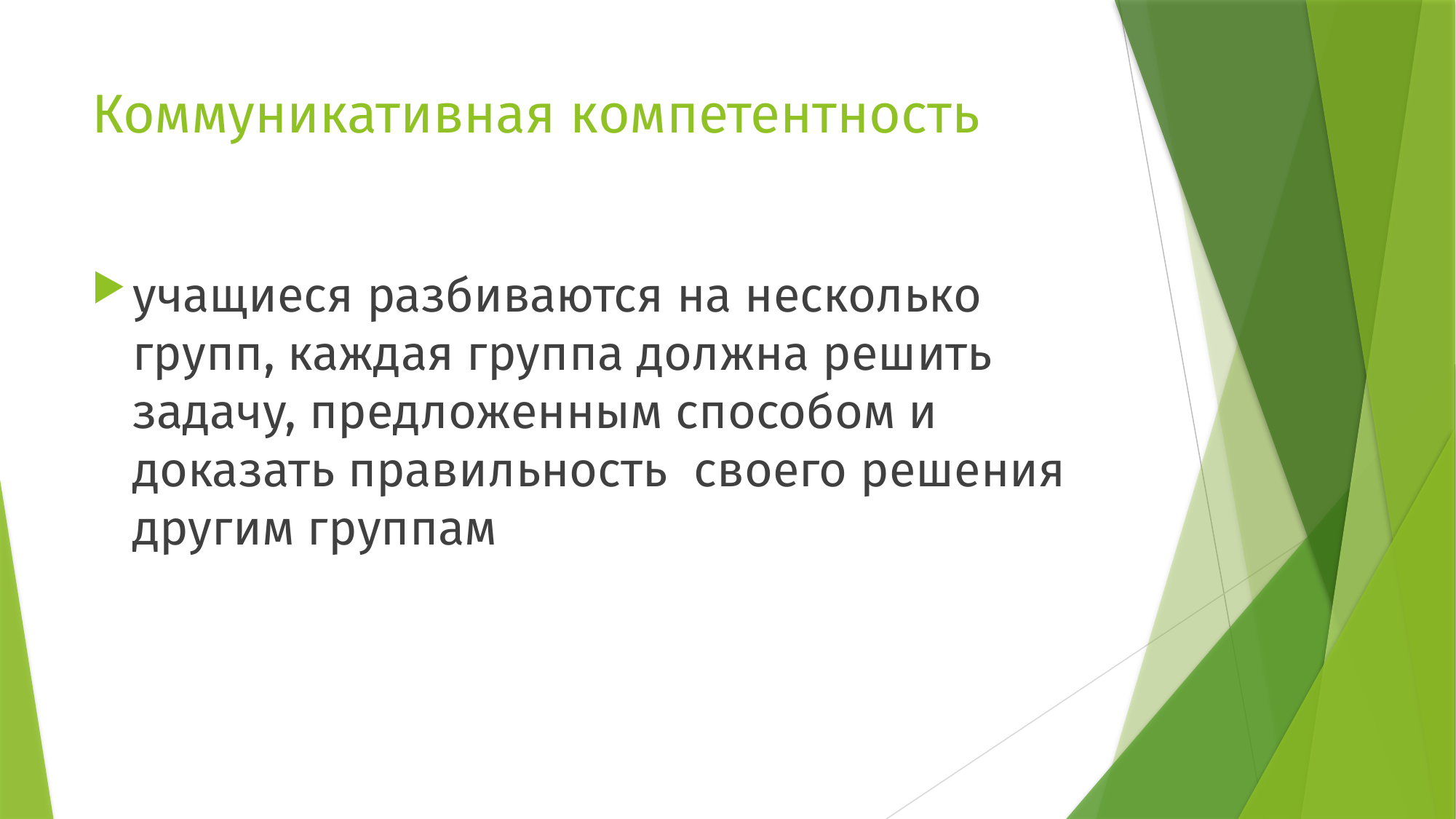

# Коммуникативная компетентность
учащиеся разбиваются на несколько групп, каждая группа должна решить задачу, предложенным способом и доказать правильность  своего решения другим группам